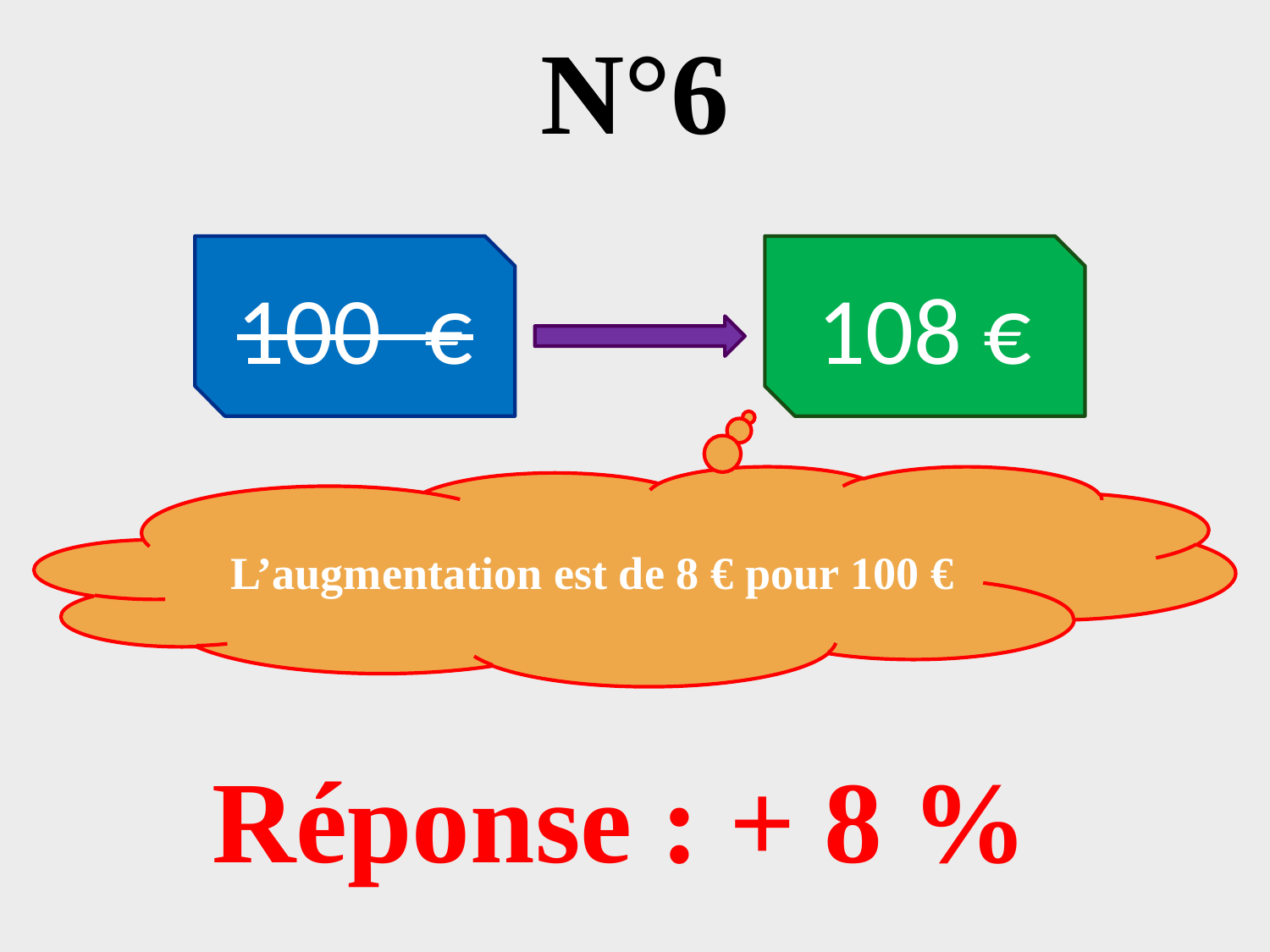

# N°6
100  €
108 €

L’augmentation est de 8 € pour 100 €
Réponse : + 8 %